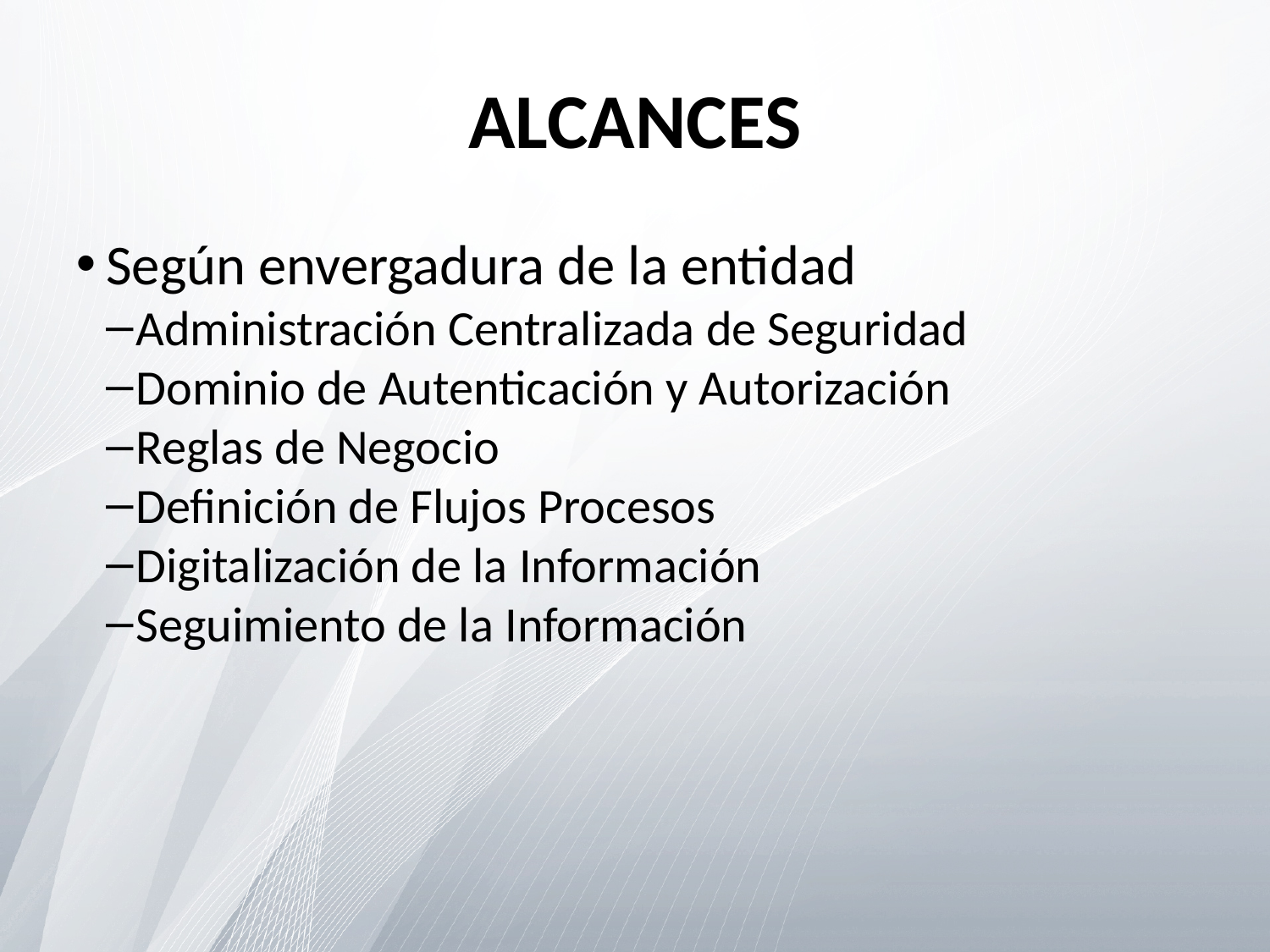

ALCANCES
Según envergadura de la entidad
Administración Centralizada de Seguridad
Dominio de Autenticación y Autorización
Reglas de Negocio
Definición de Flujos Procesos
Digitalización de la Información
Seguimiento de la Información